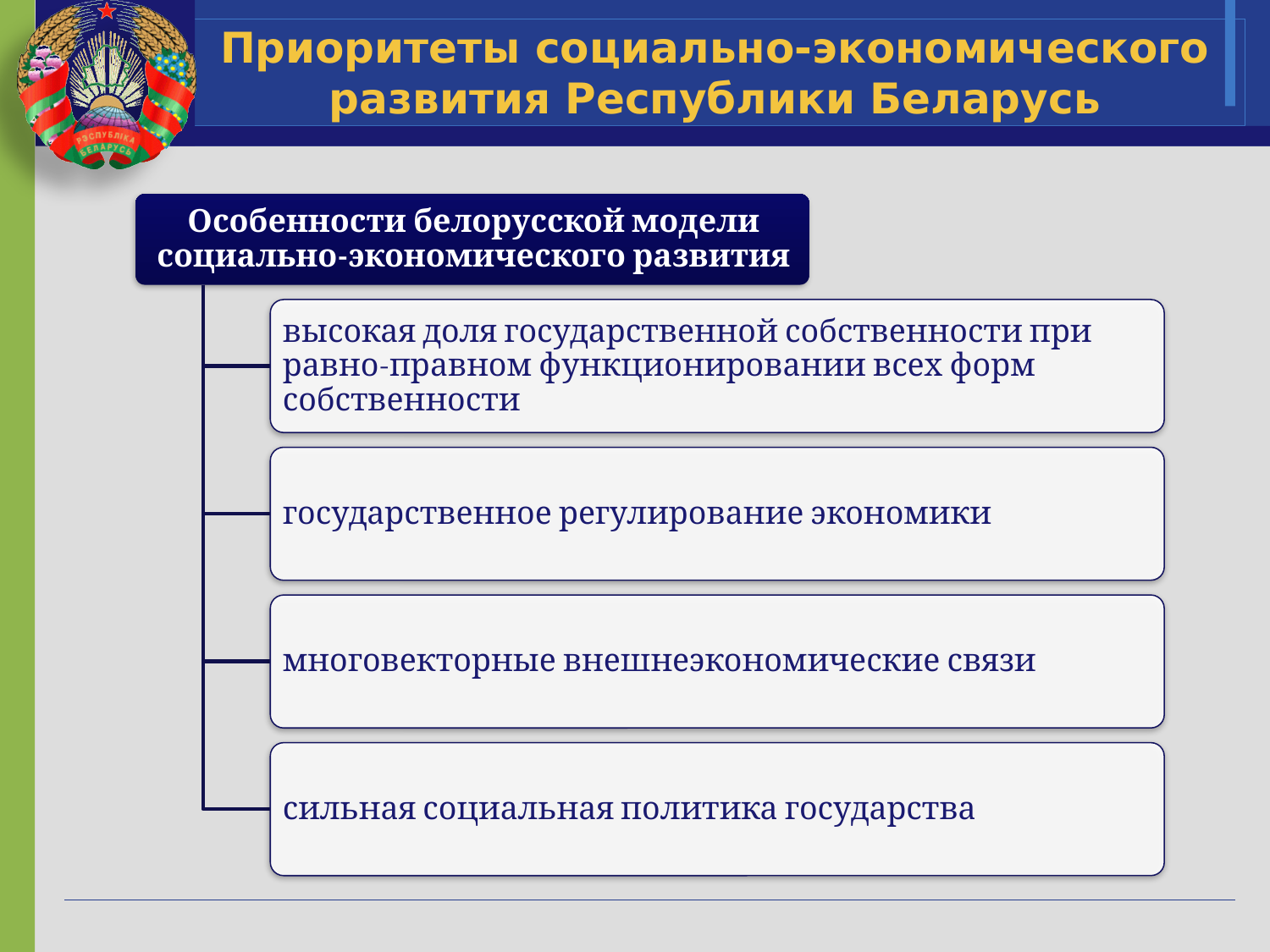

# Приоритеты социально-экономического развития Республики Беларусь
Особенности белорусской модели социально-экономического развития
высокая доля государственной собственности при равно-правном функционировании всех форм собственности
государственное регулирование экономики
многовекторные внешнеэкономические связи
сильная социальная политика государства